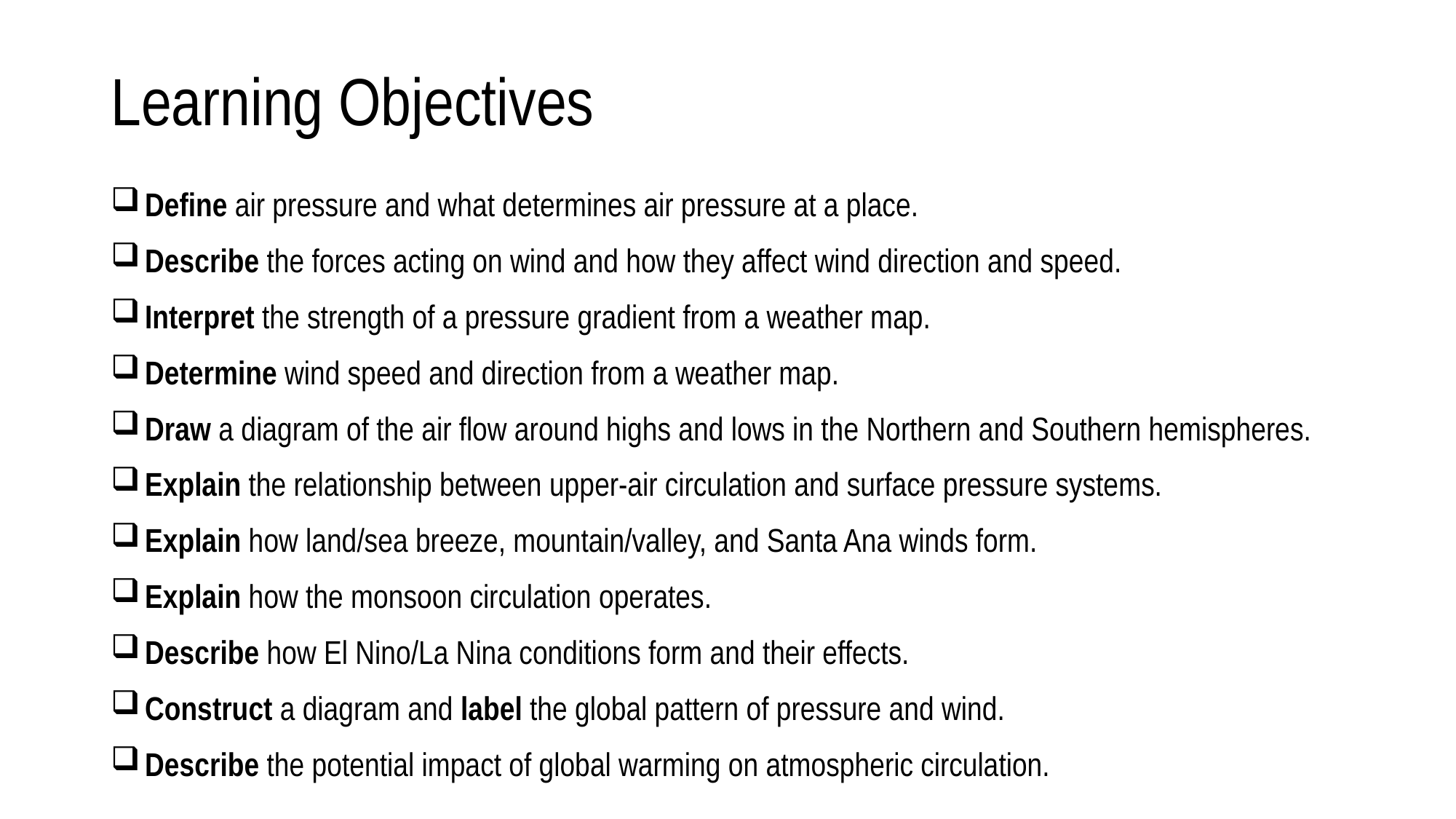

# Learning Objectives
 Define air pressure and what determines air pressure at a place.
 Describe the forces acting on wind and how they affect wind direction and speed.
 Interpret the strength of a pressure gradient from a weather map.
 Determine wind speed and direction from a weather map.
 Draw a diagram of the air flow around highs and lows in the Northern and Southern hemispheres.
 Explain the relationship between upper-air circulation and surface pressure systems.
 Explain how land/sea breeze, mountain/valley, and Santa Ana winds form.
 Explain how the monsoon circulation operates.
 Describe how El Nino/La Nina conditions form and their effects.
 Construct a diagram and label the global pattern of pressure and wind.
 Describe the potential impact of global warming on atmospheric circulation.